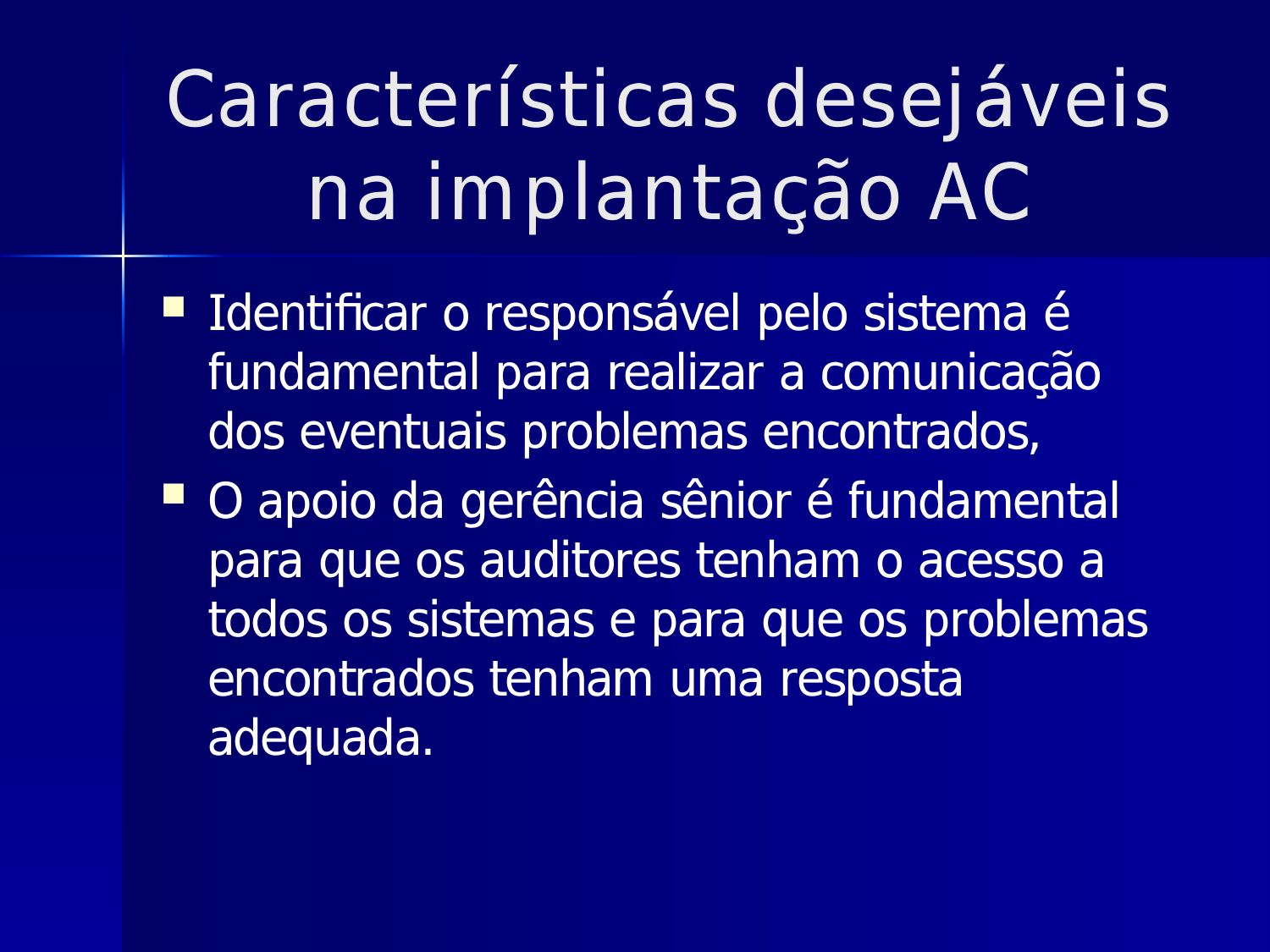

# Características desejáveis na implantação AC
Identificar o responsável pelo sistema é fundamental para realizar a comunicação dos eventuais problemas encontrados,
O apoio da gerência sênior é fundamental para que os auditores tenham o acesso a todos os sistemas e para que os problemas encontrados tenham uma resposta adequada.